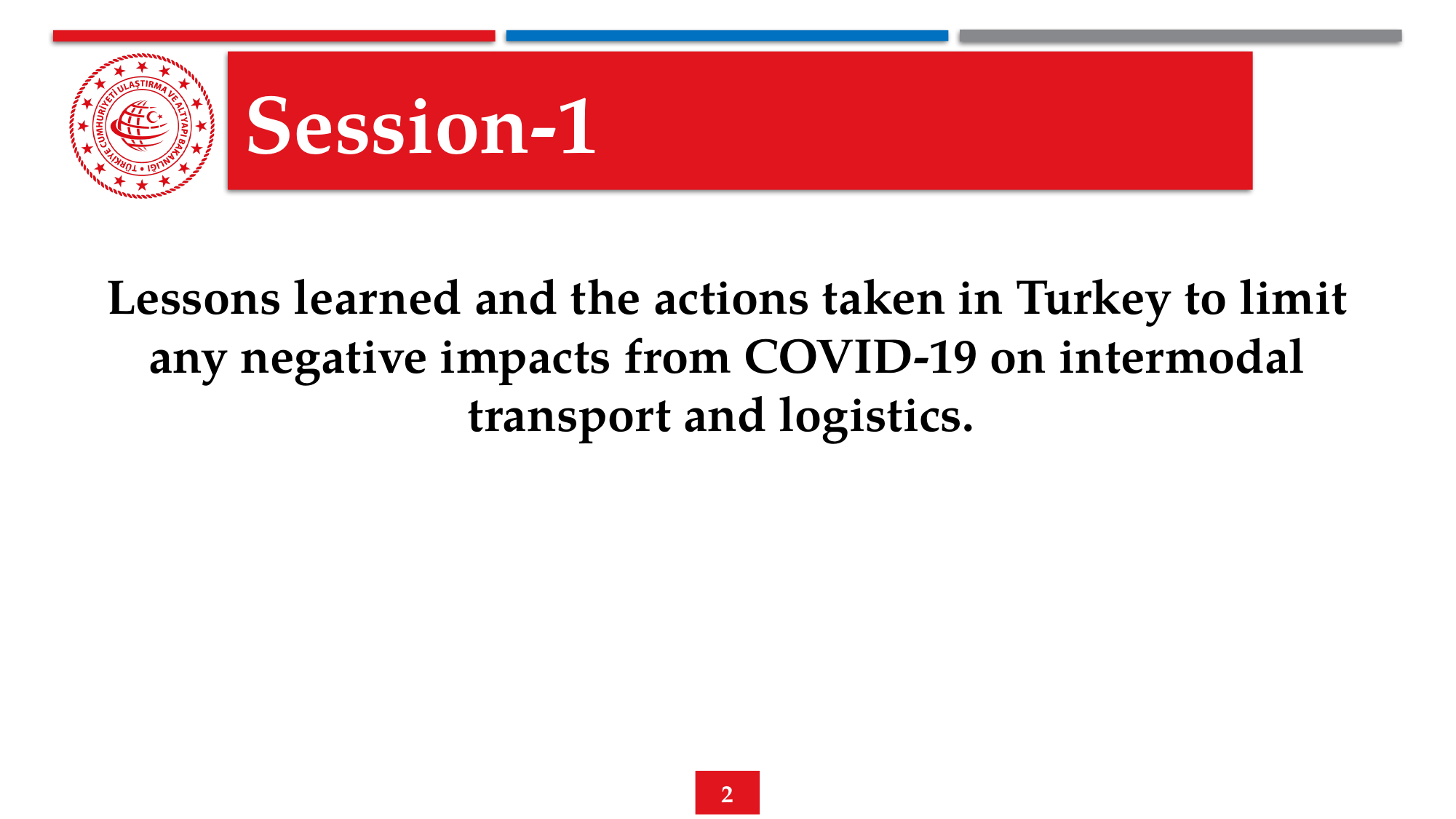

# Session-1
Lessons learned and the actions taken in Turkey to limit any negative impacts from COVID-19 on intermodal transport and logistics.

2